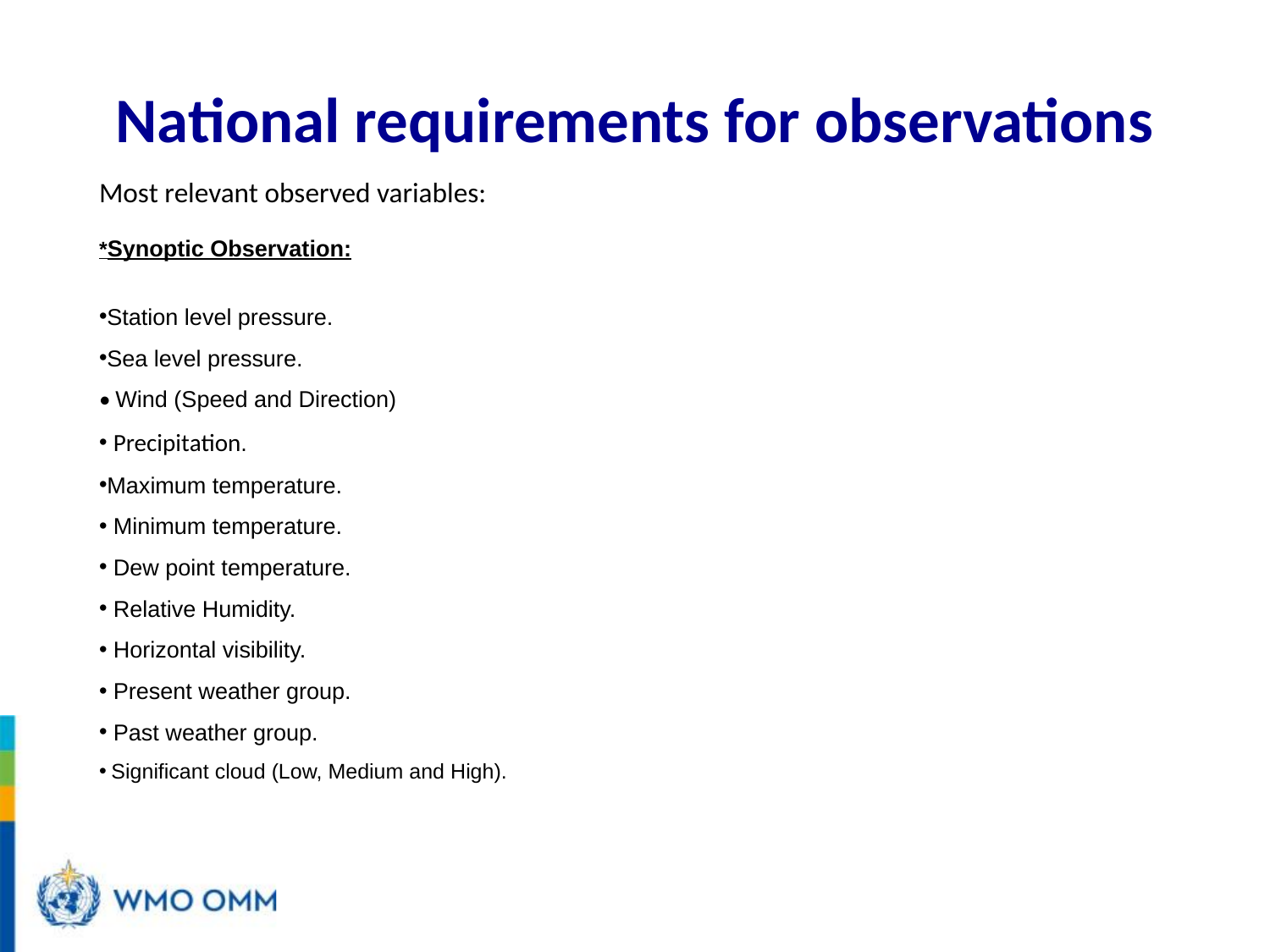

# National requirements for observations

Most relevant observed variables:

*Synoptic Observation:

Station level pressure.
Sea level pressure.
• Wind (Speed and Direction)
 Precipitation.
Maximum temperature.
 Minimum temperature.
 Dew point temperature.
 Relative Humidity.
 Horizontal visibility.
 Present weather group.
 Past weather group.
 Significant cloud (Low, Medium and High).